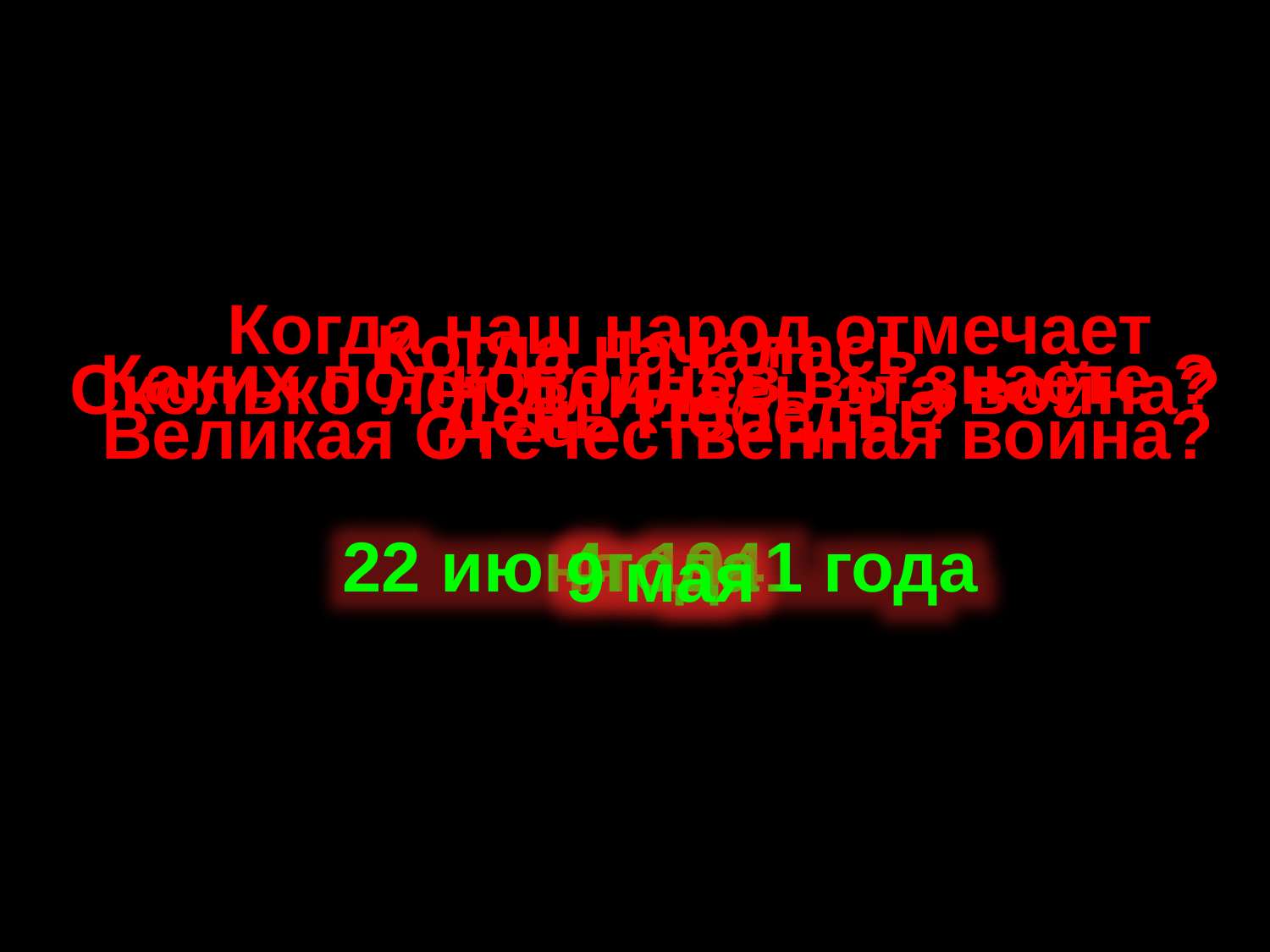

Когда наш народ отмечает
День Победы?
Когда началась
Великая Отечественная война?
Каких полководцев вы знаете ?
Сколько лет длилась эта война?
22 июня 1941 года
4года
9 мая